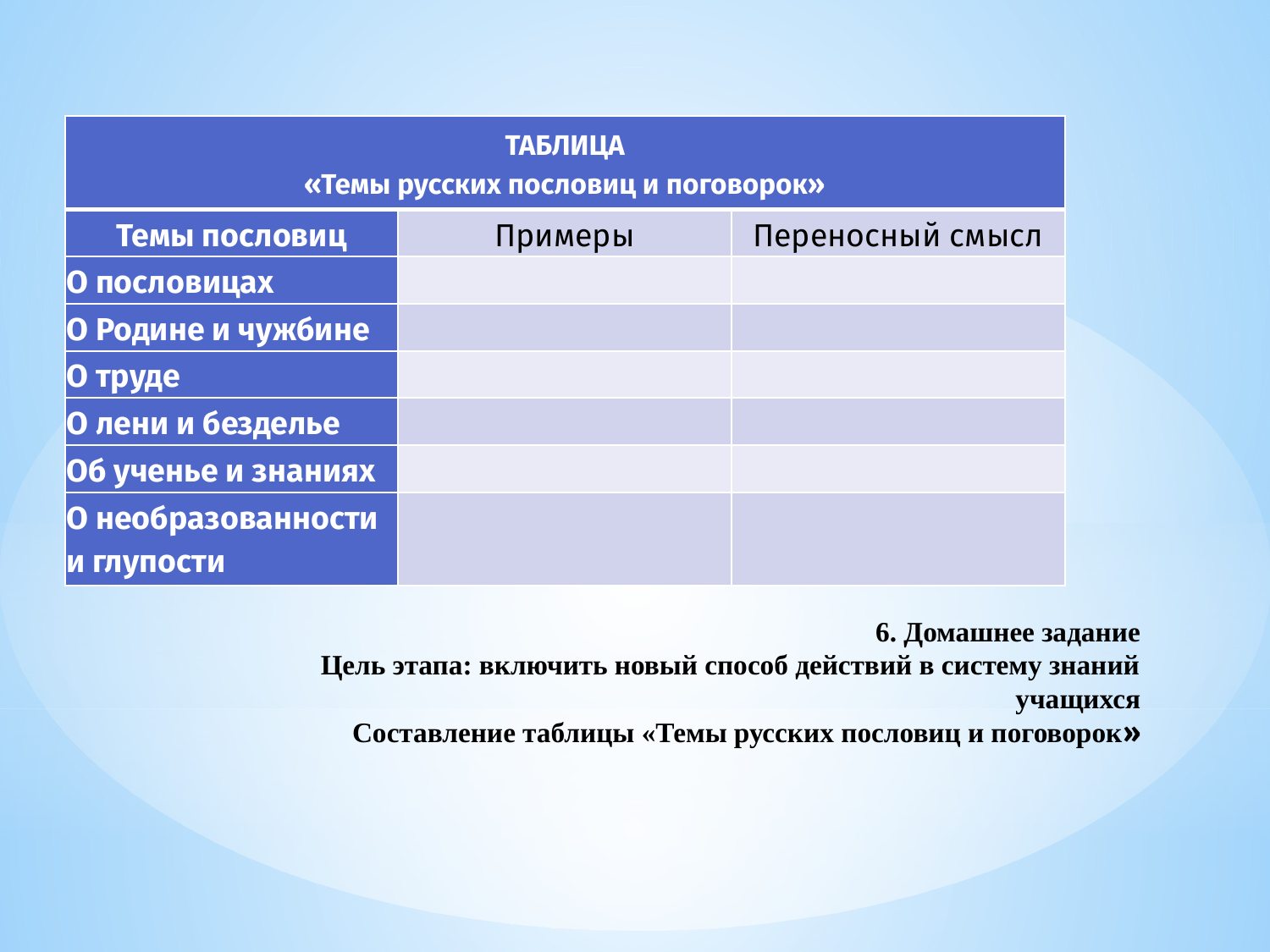

| ТАБЛИЦА «Темы русских пословиц и поговорок» |  |  |
| --- | --- | --- |
| Темы пословиц | Примеры | Переносный смысл |
| О пословицах |  |  |
| О Родине и чужбине |  |  |
| О труде |  |  |
| О лени и безделье |  |  |
| Об ученье и знаниях |  |  |
| О необразованности и глупости |  |  |
# 6. Домашнее задание Цель этапа: включить новый способ действий в систему знаний учащихся Составление таблицы «Темы русских пословиц и поговорок»